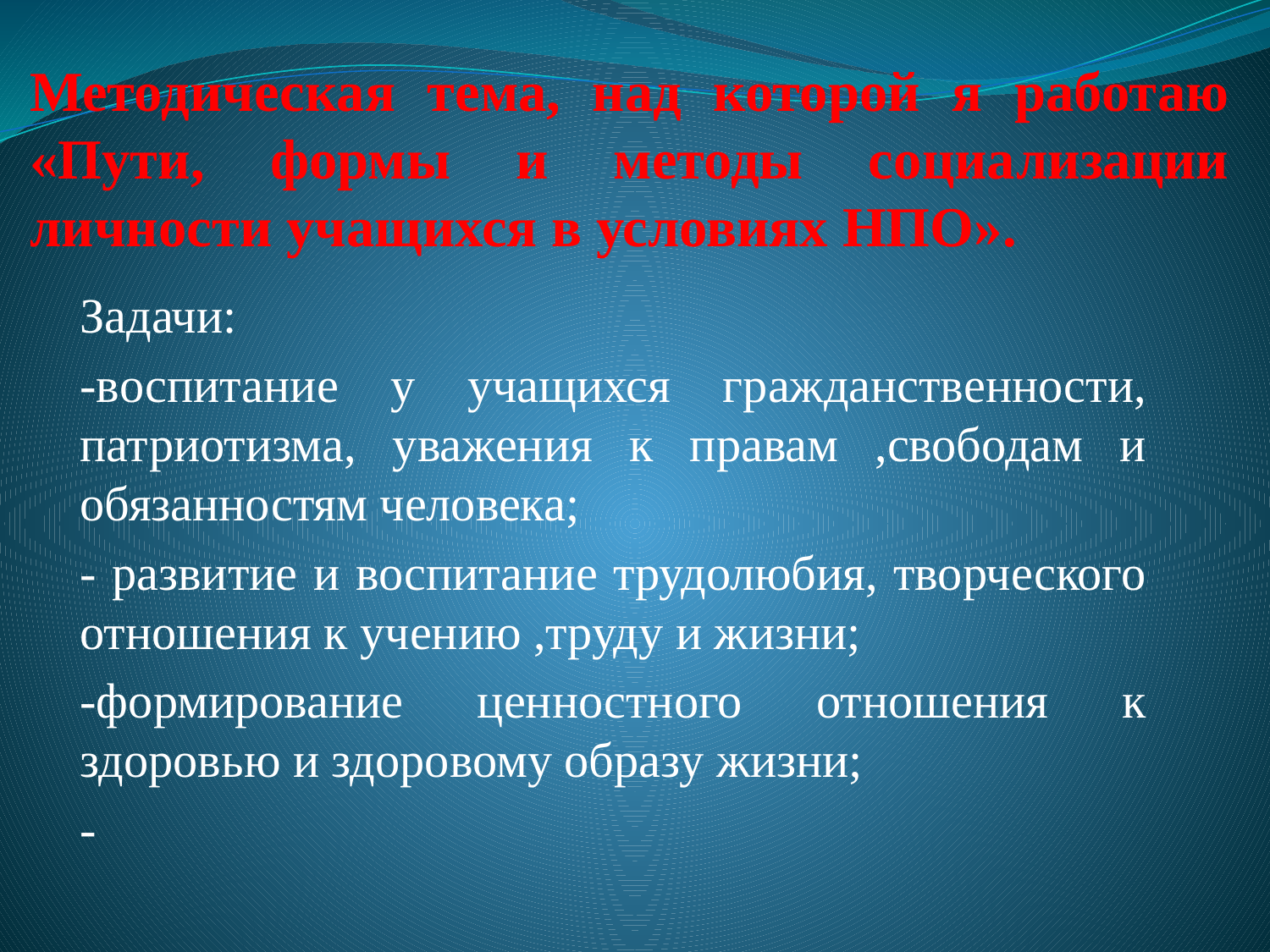

# Методическая тема, над которой я работаю «Пути, формы и методы социализации личности учащихся в условиях НПО».
Задачи:
-воспитание у учащихся гражданственности, патриотизма, уважения к правам ,свободам и обязанностям человека;
- развитие и воспитание трудолюбия, творческого отношения к учению ,труду и жизни;
-формирование ценностного отношения к здоровью и здоровому образу жизни;
-